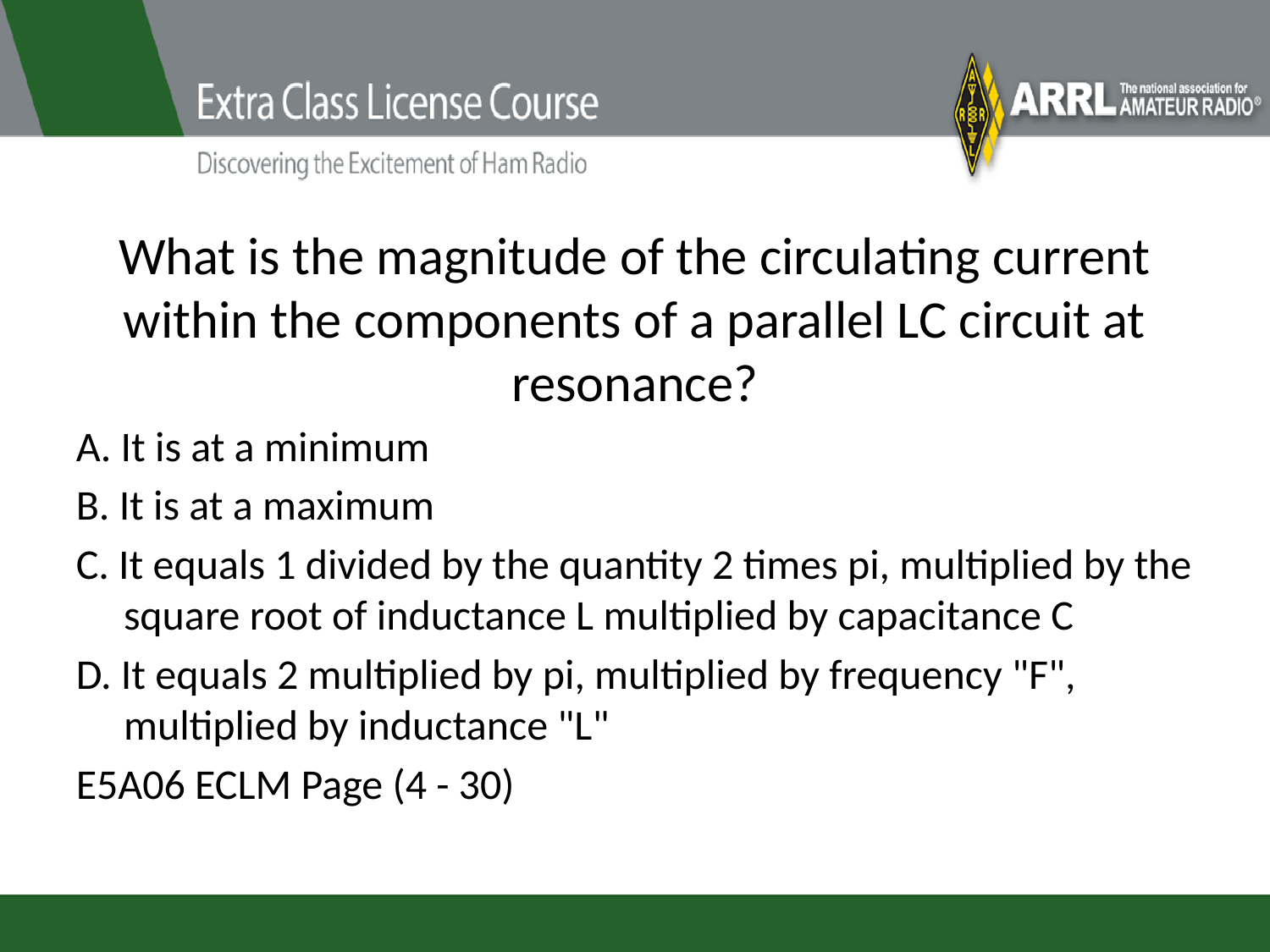

# What is the magnitude of the circulating current within the components of a parallel LC circuit at resonance?
A. It is at a minimum
B. It is at a maximum
C. It equals 1 divided by the quantity 2 times pi, multiplied by the square root of inductance L multiplied by capacitance C
D. It equals 2 multiplied by pi, multiplied by frequency "F", multiplied by inductance "L"
E5A06 ECLM Page (4 - 30)